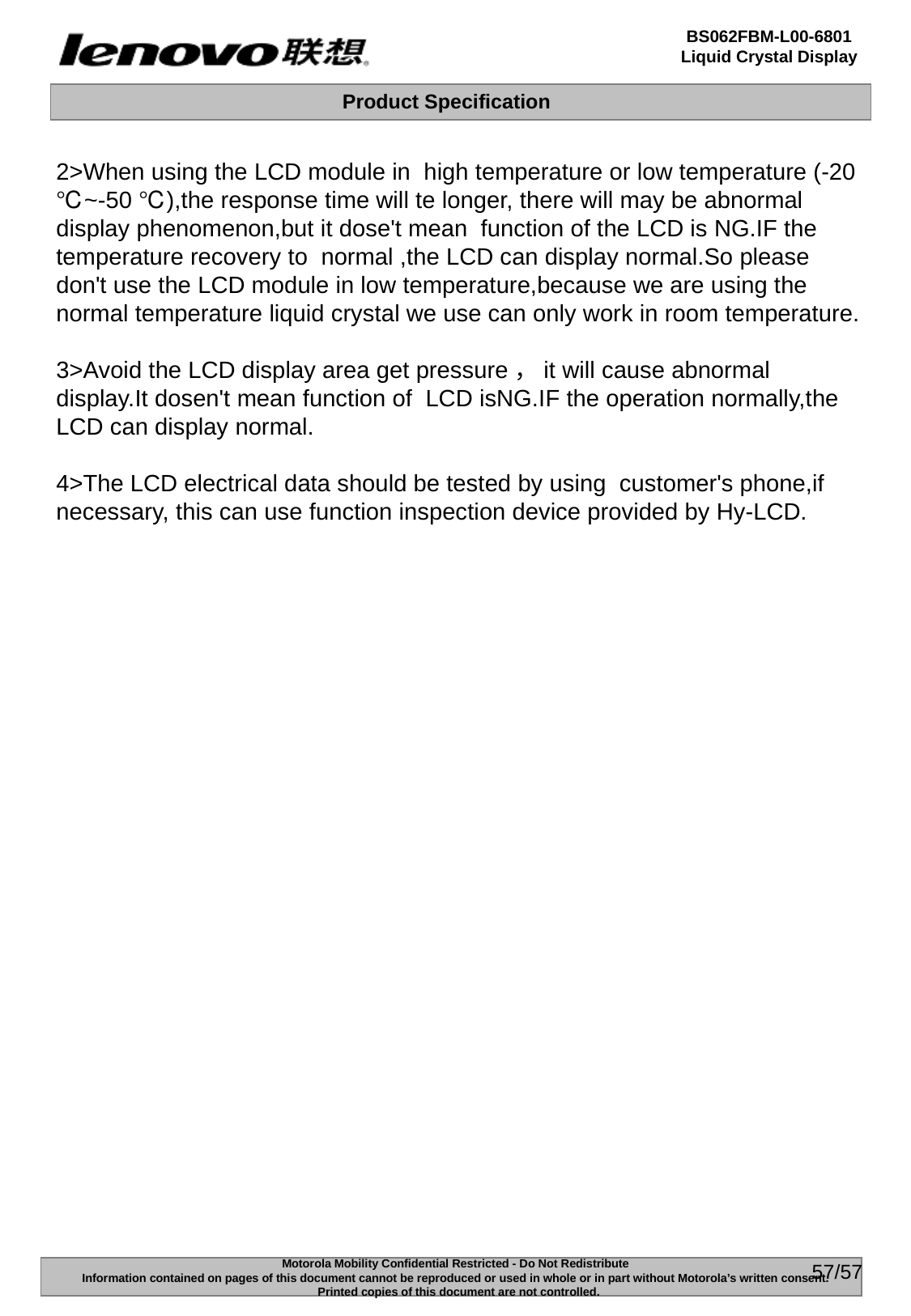

2>When using the LCD module in  high temperature or low temperature (-20 ℃~-50 ℃),the response time will te longer, there will may be abnormal display phenomenon,but it dose't mean  function of the LCD is NG.IF the temperature recovery to  normal ,the LCD can display normal.So please don't use the LCD module in low temperature,because we are using the normal temperature liquid crystal we use can only work in room temperature.

3>Avoid the LCD display area get pressure，it will cause abnormal display.It dosen't mean function of  LCD isNG.IF the operation normally,the LCD can display normal.

4>The LCD electrical data should be tested by using  customer's phone,if necessary, this can use function inspection device provided by Hy-LCD.
57/57